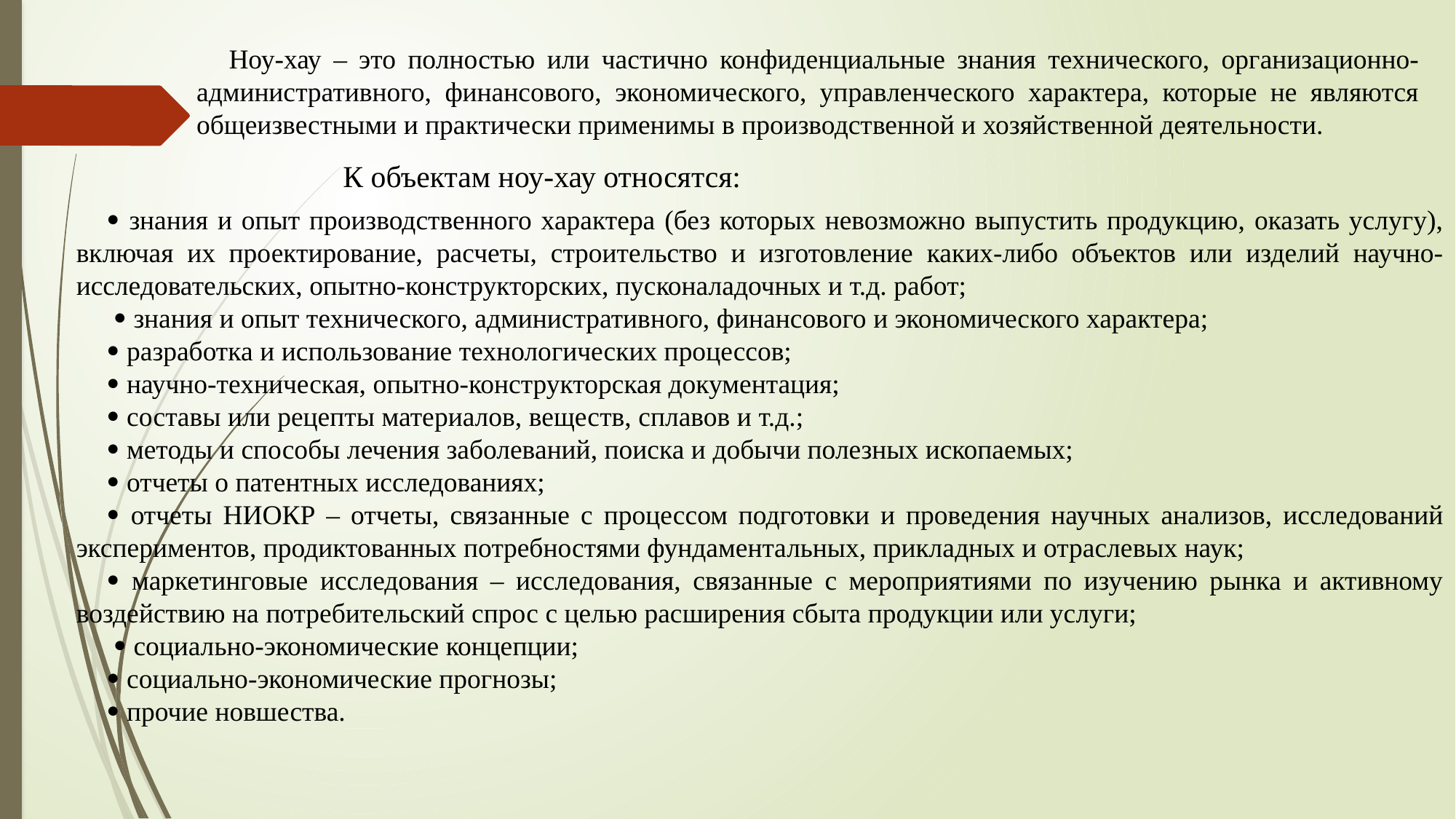

Ноу-хау – это полностью или частично конфиденциальные знания технического, организационно-административного, финансового, экономического, управленческого характера, которые не являются общеизвестными и практически применимы в производственной и хозяйственной деятельности.
К объектам ноу-хау относятся:
• знания и опыт производственного характера (без которых невозможно выпустить продукцию, оказать услугу), включая их проектирование, расчеты, строительство и изготовление каких-либо объектов или изделий научно-исследовательских, опытно-конструкторских, пусконаладочных и т.д. работ;
 • знания и опыт технического, административного, финансового и экономического характера;
• разработка и использование технологических процессов;
• научно-техническая, опытно-конструкторская документация;
• составы или рецепты материалов, веществ, сплавов и т.д.;
• методы и способы лечения заболеваний, поиска и добычи полезных ископаемых;
• отчеты о патентных исследованиях;
• отчеты НИОКР – отчеты, связанные с процессом подготовки и проведения научных анализов, исследований экспериментов, продиктованных потребностями фундаментальных, прикладных и отраслевых наук;
• маркетинговые исследования – исследования, связанные с мероприятиями по изучению рынка и активному воздействию на потребительский спрос с целью расширения сбыта продукции или услуги;
 • социально-экономические концепции;
• социально-экономические прогнозы;
• прочие новшества.